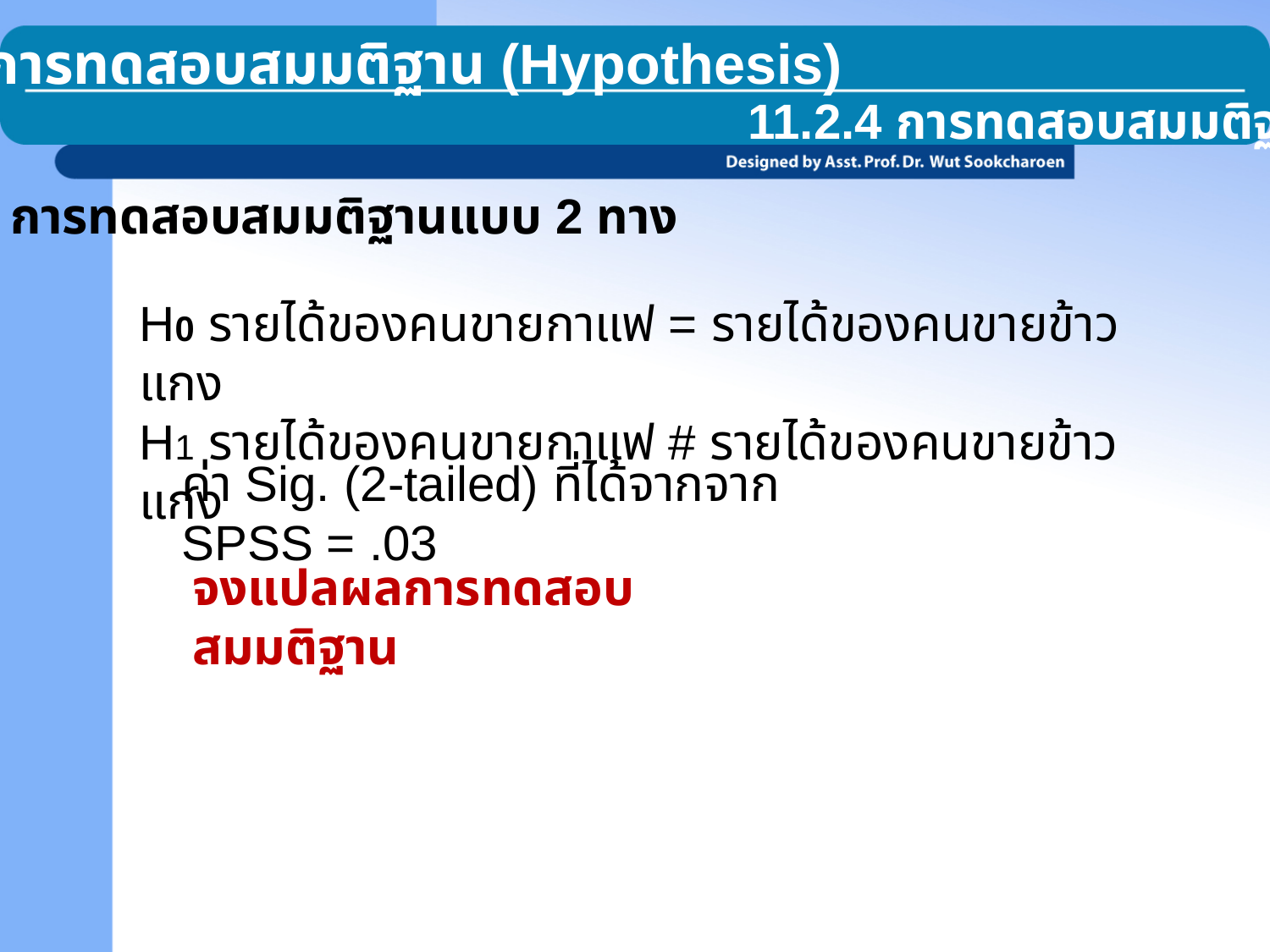

11.2 การทดสอบสมมติฐาน (Hypothesis)
11.2.4 การทดสอบสมมติฐาน
การทดสอบสมมติฐานแบบ 2 ทาง
H0 รายได้ของคนขายกาแฟ = รายได้ของคนขายข้าวแกง
H1 รายได้ของคนขายกาแฟ # รายได้ของคนขายข้าวแกง
ค่า Sig. (2-tailed) ที่ได้จากจาก SPSS = .03
จงแปลผลการทดสอบสมมติฐาน